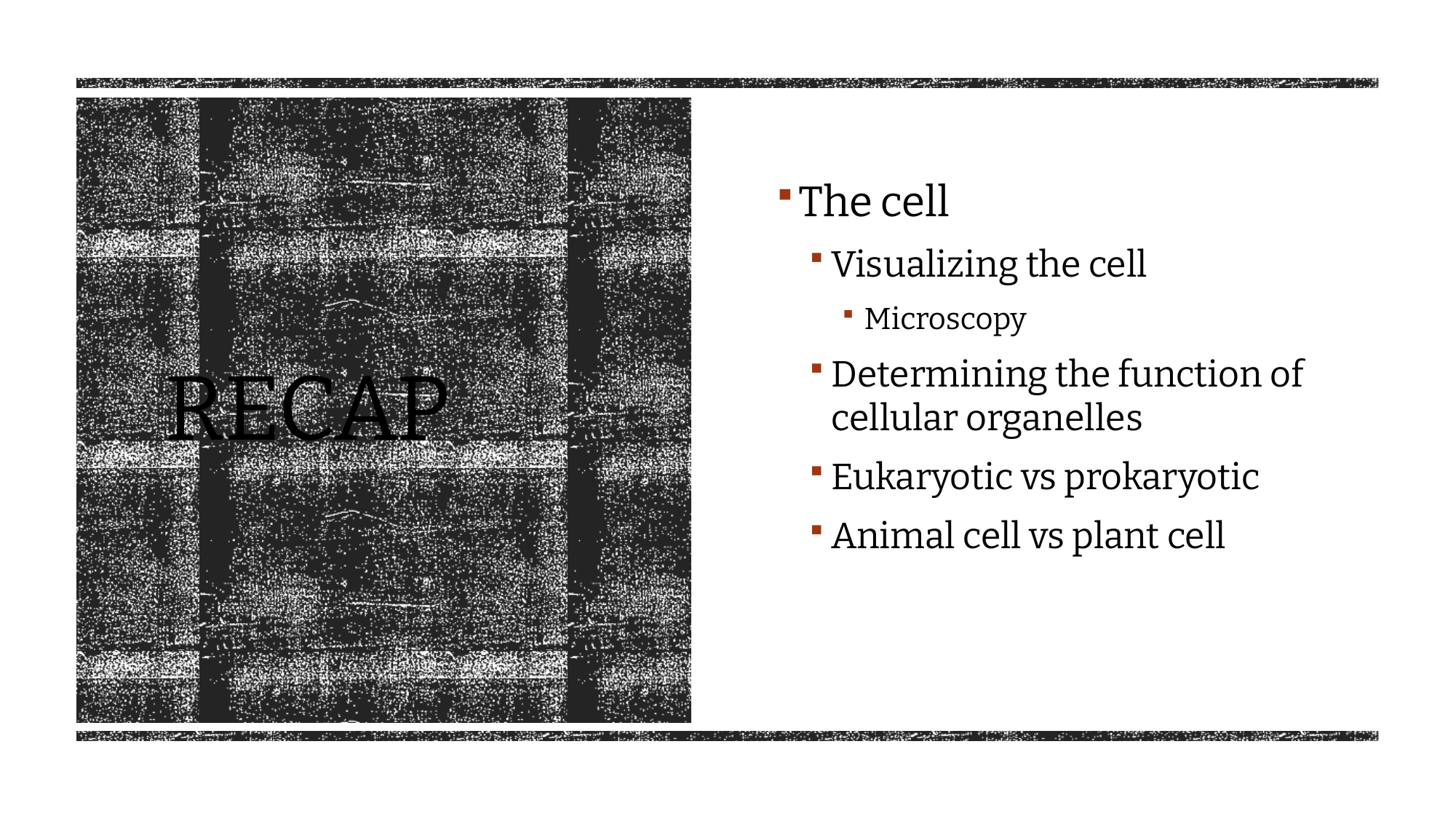

The cell
Visualizing the cell
Microscopy
Determining the function of cellular organelles
Eukaryotic vs prokaryotic
Animal cell vs plant cell

# Recap